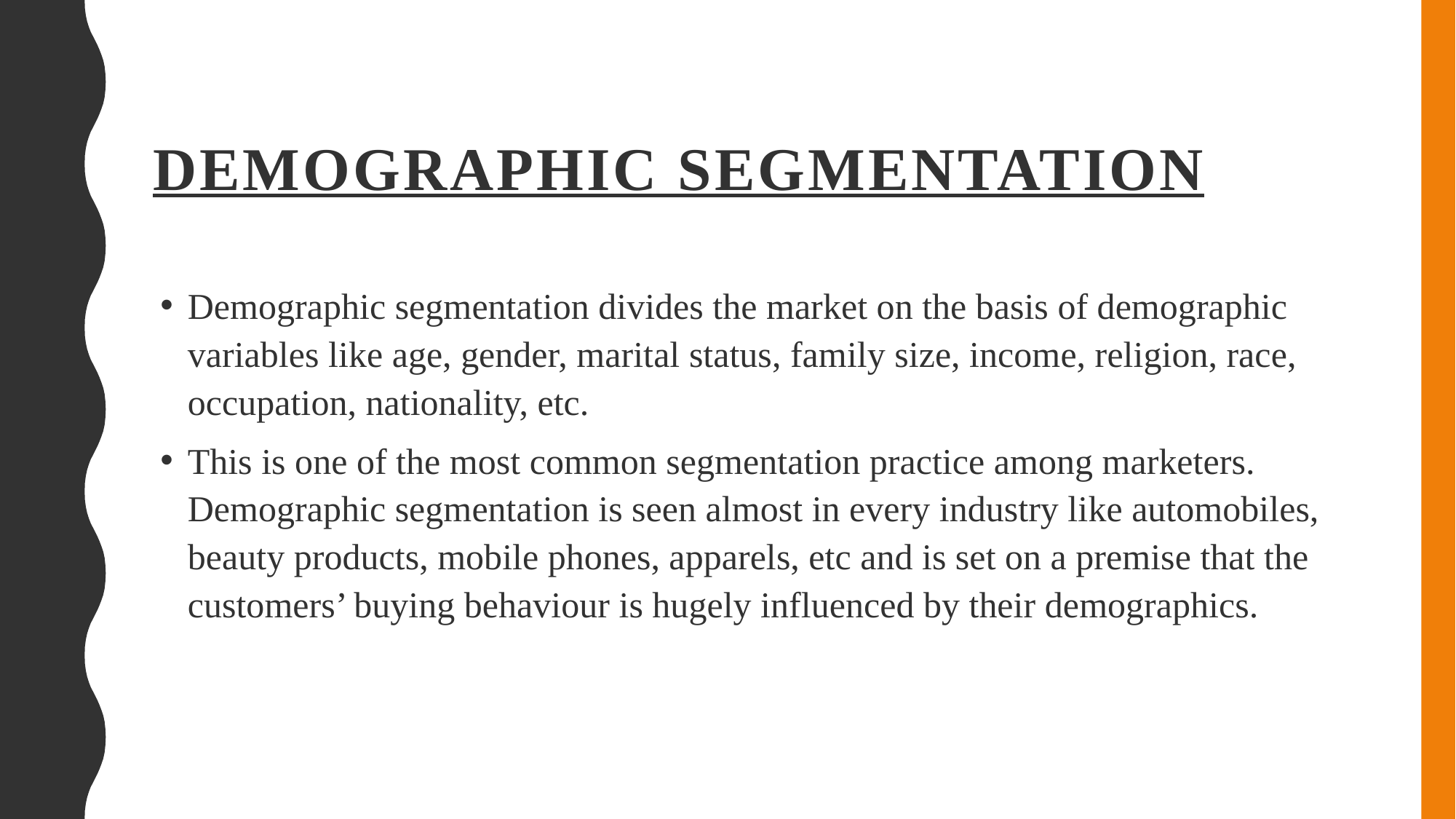

# Demographic Segmentation
Demographic segmentation divides the market on the basis of demographic variables like age, gender, marital status, family size, income, religion, race, occupation, nationality, etc.
This is one of the most common segmentation practice among marketers. Demographic segmentation is seen almost in every industry like automobiles, beauty products, mobile phones, apparels, etc and is set on a premise that the customers’ buying behaviour is hugely influenced by their demographics.